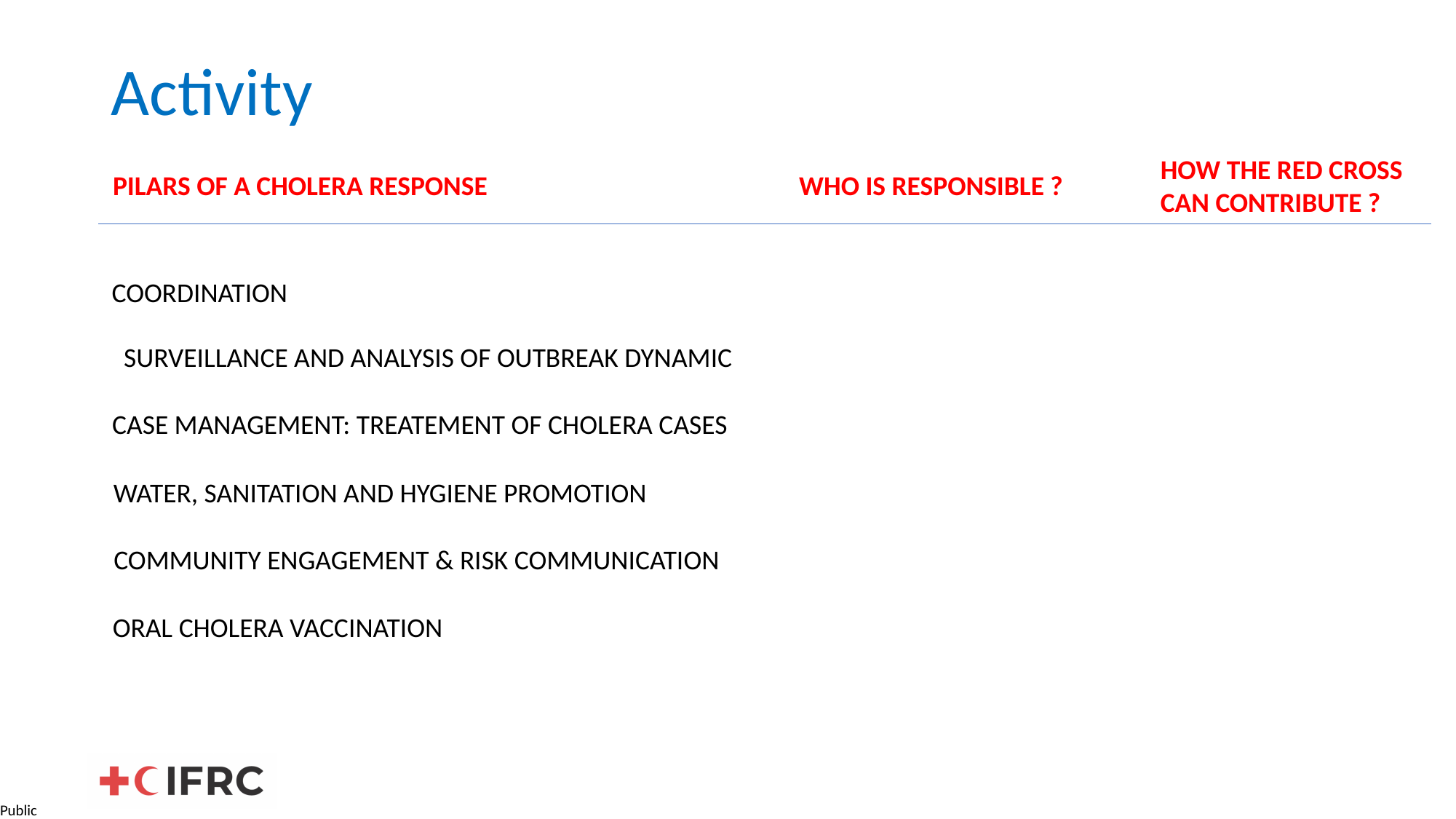

# Activity
HOW THE RED CROSS
CAN CONTRIBUTE ?
PILARS OF A CHOLERA RESPONSE
WHO IS RESPONSIBLE ?
COORDINATION
SURVEILLANCE AND ANALYSIS OF OUTBREAK DYNAMIC
CASE MANAGEMENT: TREATEMENT OF CHOLERA CASES
WATER, SANITATION AND HYGIENE PROMOTION
COMMUNITY ENGAGEMENT & RISK COMMUNICATION
ORAL CHOLERA VACCINATION